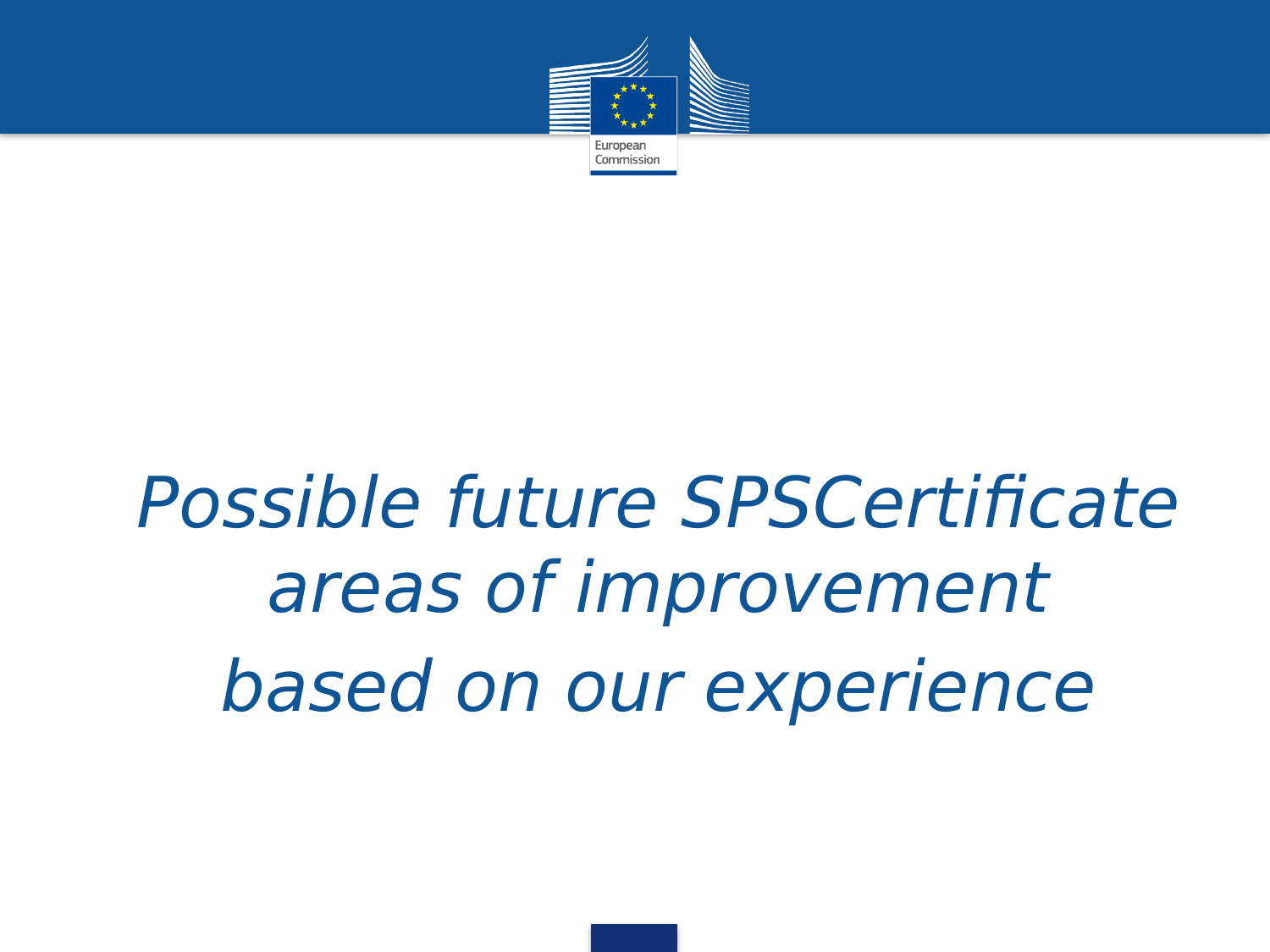

Possible future SPSCertificate areas of improvement
based on our experience